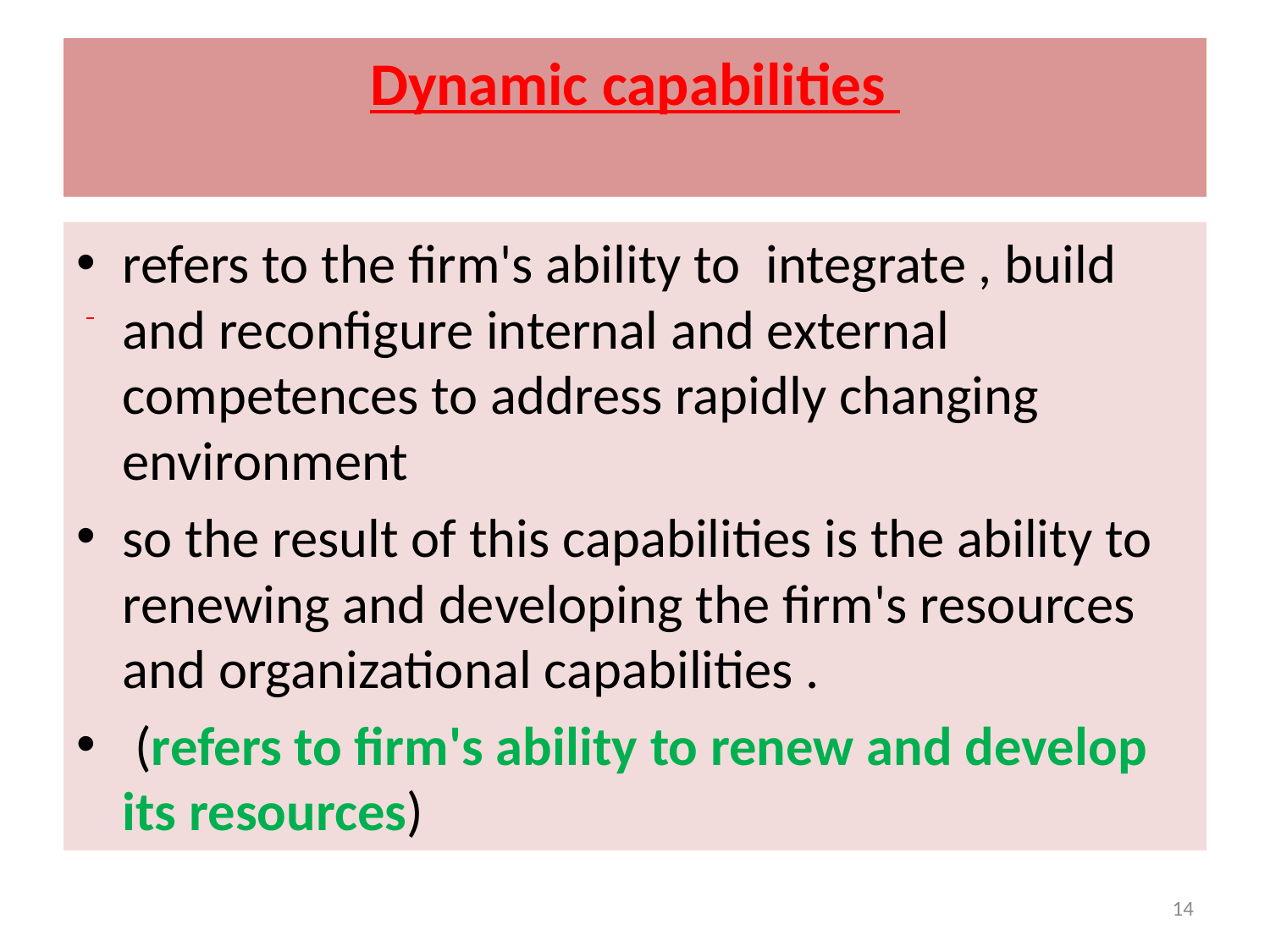

# Dynamic capabilities
refers to the firm's ability to  integrate , build and reconfigure internal and external competences to address rapidly changing environment
so the result of this capabilities is the ability to renewing and developing the firm's resources and organizational capabilities .
 (refers to firm's ability to renew and develop its resources)

14